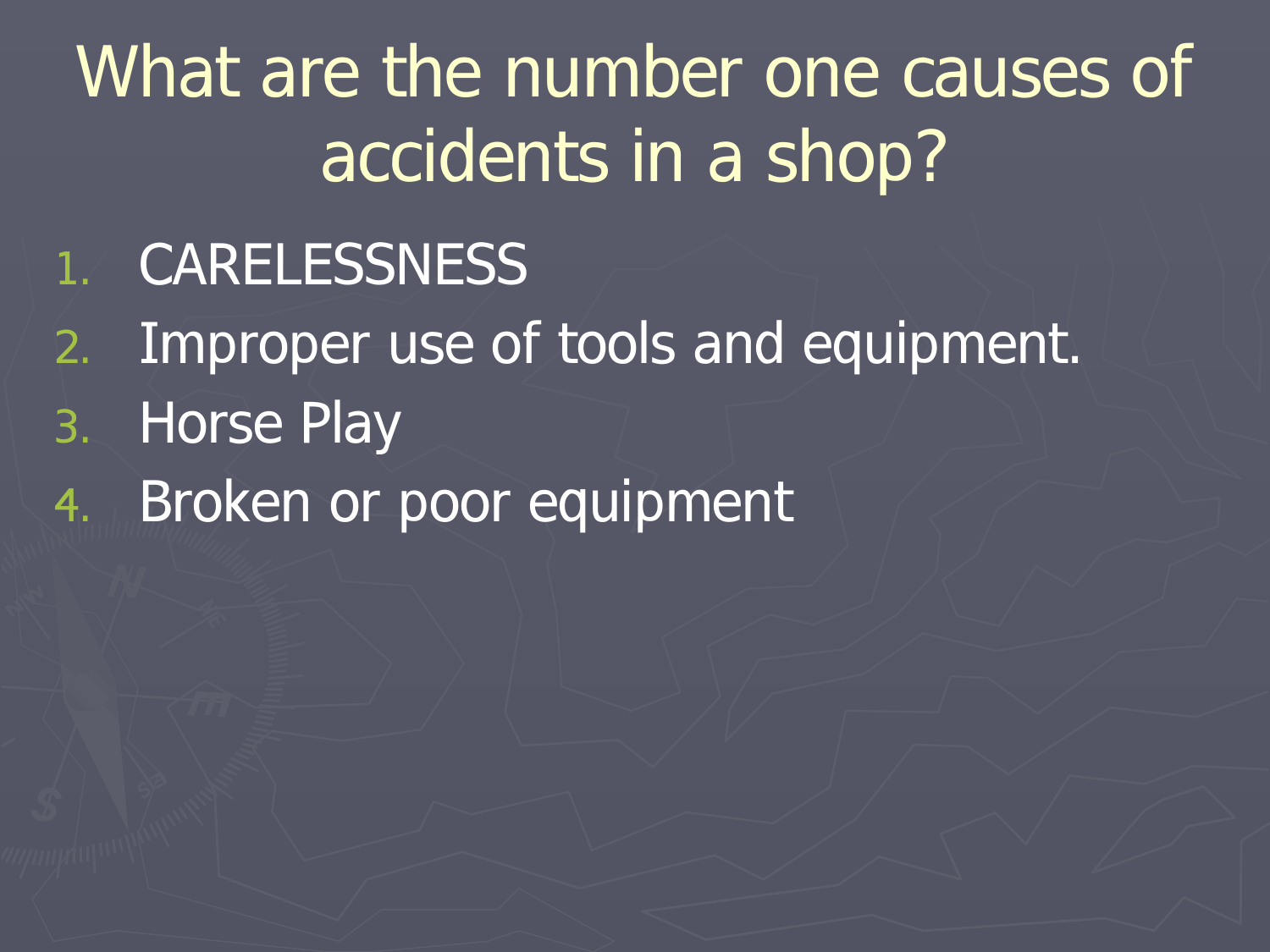

# What are the number one causes of accidents in a shop?
CARELESSNESS
Improper use of tools and equipment.
Horse Play
Broken or poor equipment